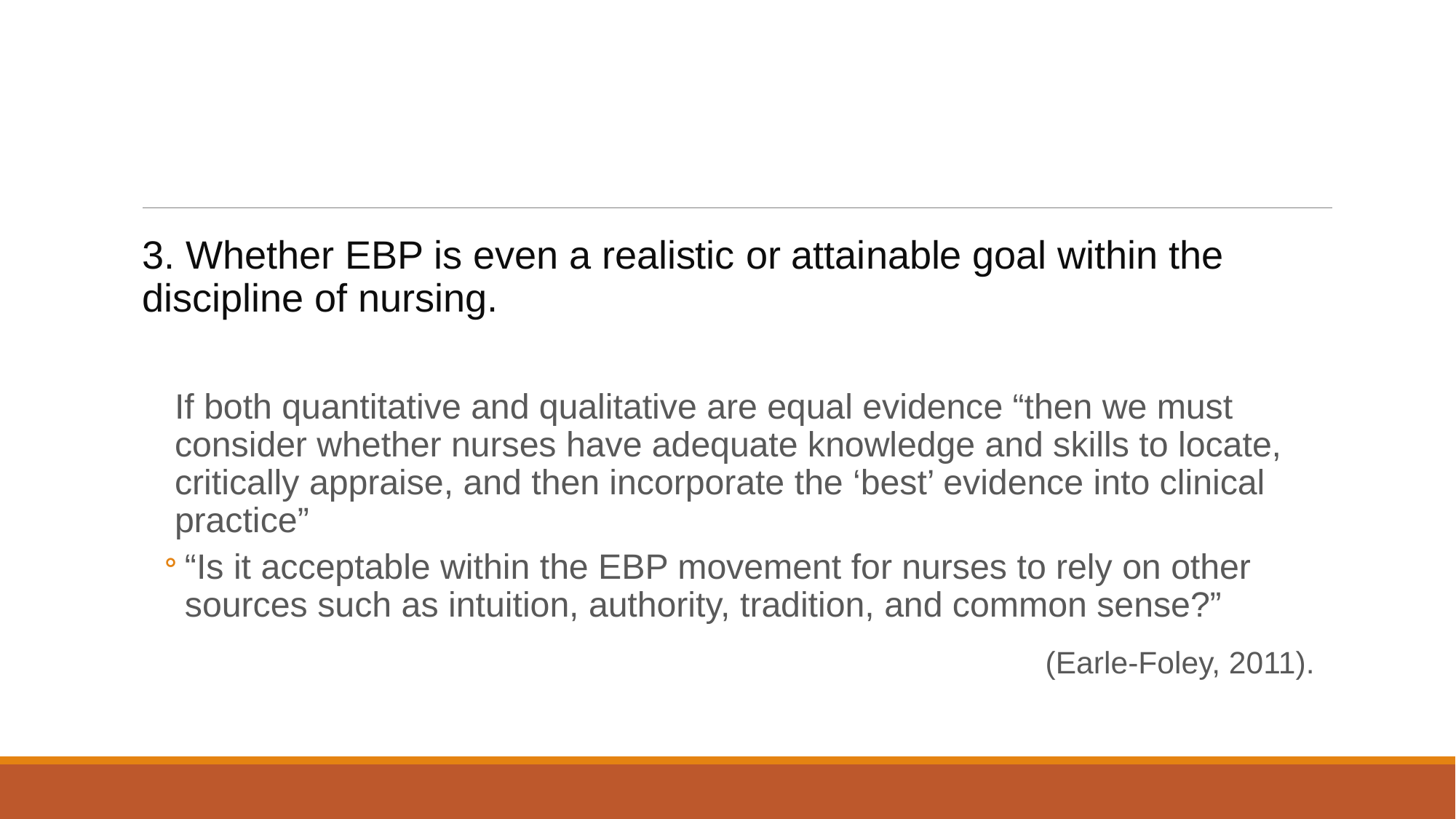

3. Whether EBP is even a realistic or attainable goal within the discipline of nursing.

If both quantitative and qualitative are equal evidence “then we must consider whether nurses have adequate knowledge and skills to locate, critically appraise, and then incorporate the ‘best’ evidence into clinical practice”
“Is it acceptable within the EBP movement for nurses to rely on other sources such as intuition, authority, tradition, and common sense?”
(Earle‐Foley, 2011).